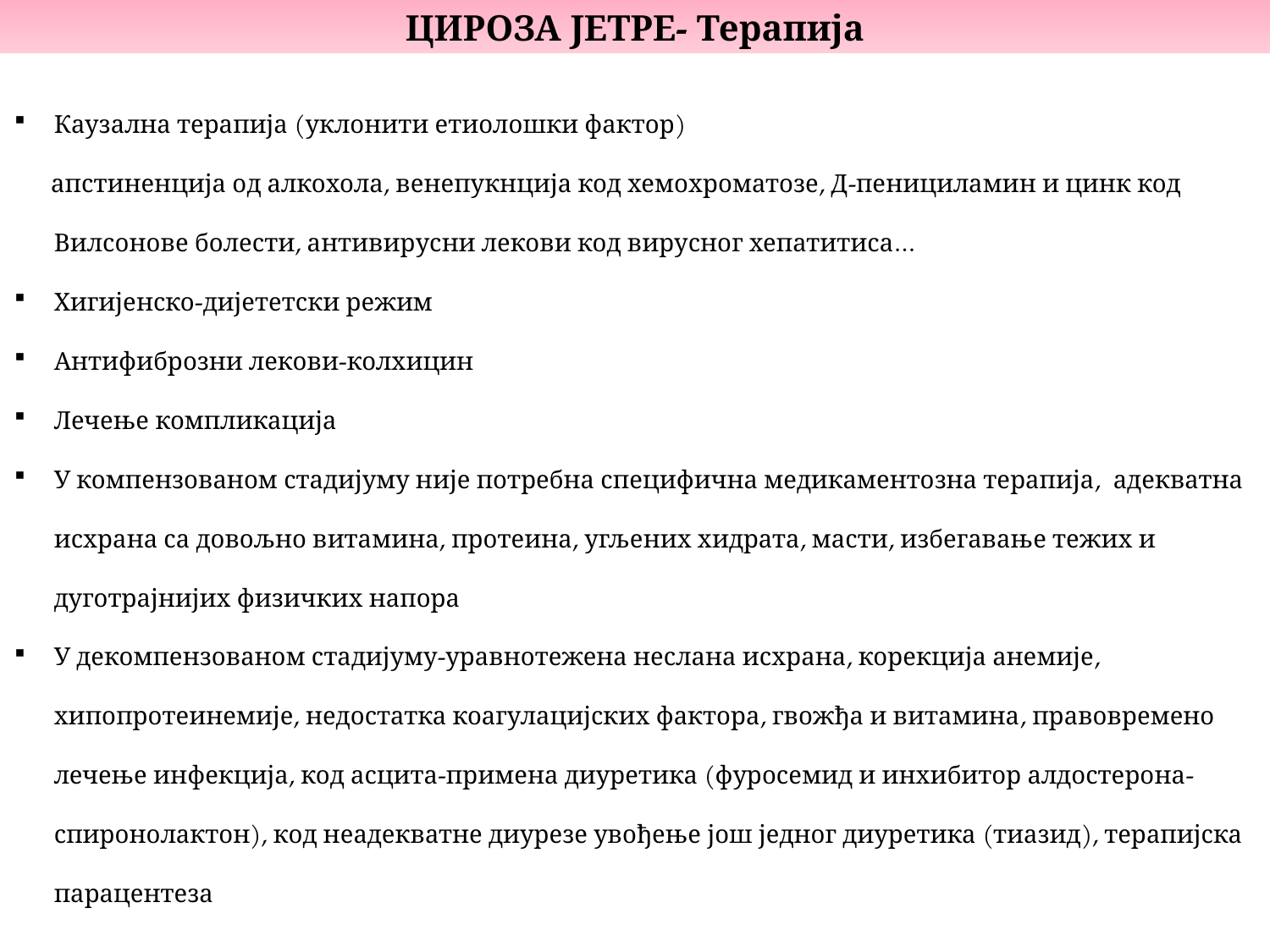

ЦИРОЗА ЈЕТРЕ- Терапија
Каузална терапија (уклонити етиолошки фактор)
      апстиненција од алкохола, венепукнција код хемохроматозе, Д-пенициламин и цинк код Вилсонове болести, антивирусни лекови код вирусног хепатитиса…
Хигијенско-дијететски режим
Антифиброзни лекови-колхицин
Лечење компликација
У компензованом стадијуму није потребна специфична медикаментозна терапија,  адекватна исхрана са довољно витамина, протеина, угљених хидрата, масти, избегавање тежих и дуготрајнијих физичких напора
У декомпензованом стадијуму-уравнотежена неслана исхрана, корекција анемије, хипопротеинемије, недостатка коагулацијских фактора, гвожђа и витамина, правовремено лечење инфекција, код асцита-примена диуретика (фуросемид и инхибитор алдостерона-спиронолактон), код неадекватне диурезе увођење још једног диуретика (тиазид), терапијска парацентеза